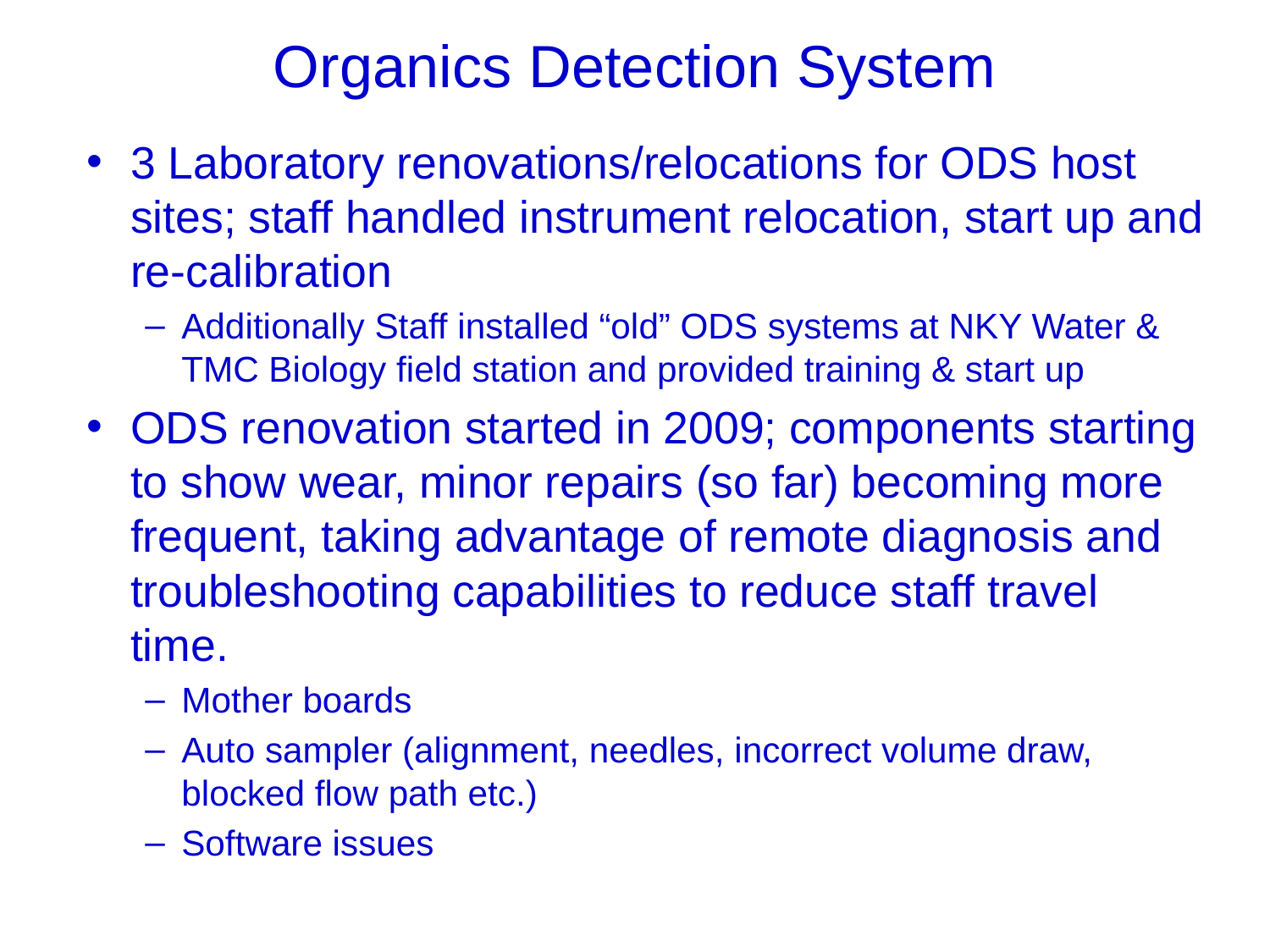

# Organics Detection System
3 Laboratory renovations/relocations for ODS host sites; staff handled instrument relocation, start up and re-calibration
Additionally Staff installed “old” ODS systems at NKY Water & TMC Biology field station and provided training & start up
ODS renovation started in 2009; components starting to show wear, minor repairs (so far) becoming more frequent, taking advantage of remote diagnosis and troubleshooting capabilities to reduce staff travel time.
Mother boards
Auto sampler (alignment, needles, incorrect volume draw, blocked flow path etc.)
Software issues